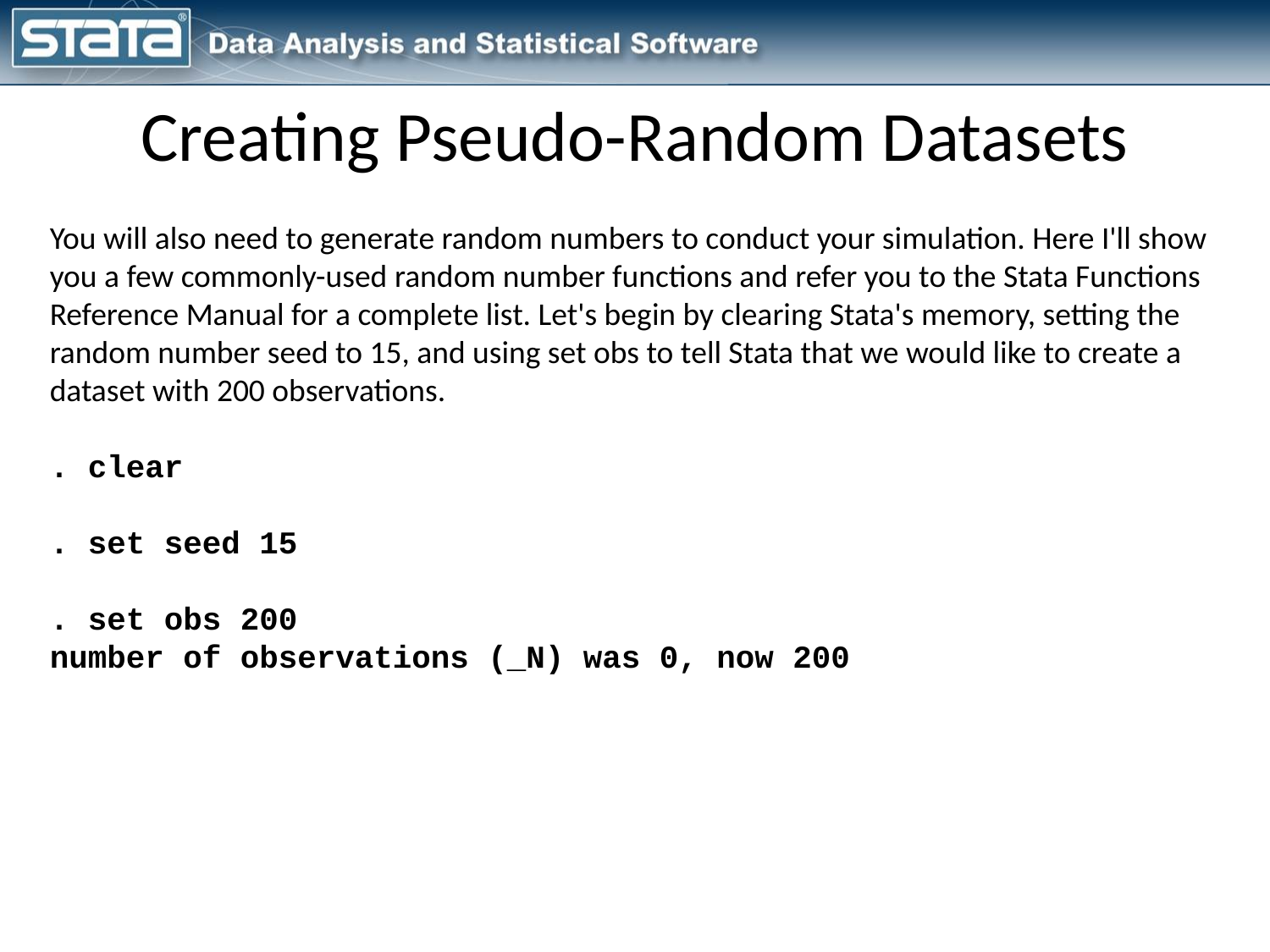

Creating Pseudo-Random Datasets
You will also need to generate random numbers to conduct your simulation. Here I'll show you a few commonly-used random number functions and refer you to the Stata Functions Reference Manual for a complete list. Let's begin by clearing Stata's memory, setting the random number seed to 15, and using set obs to tell Stata that we would like to create a dataset with 200 observations.

. clear

. set seed 15

. set obs 200
number of observations (_N) was 0, now 200